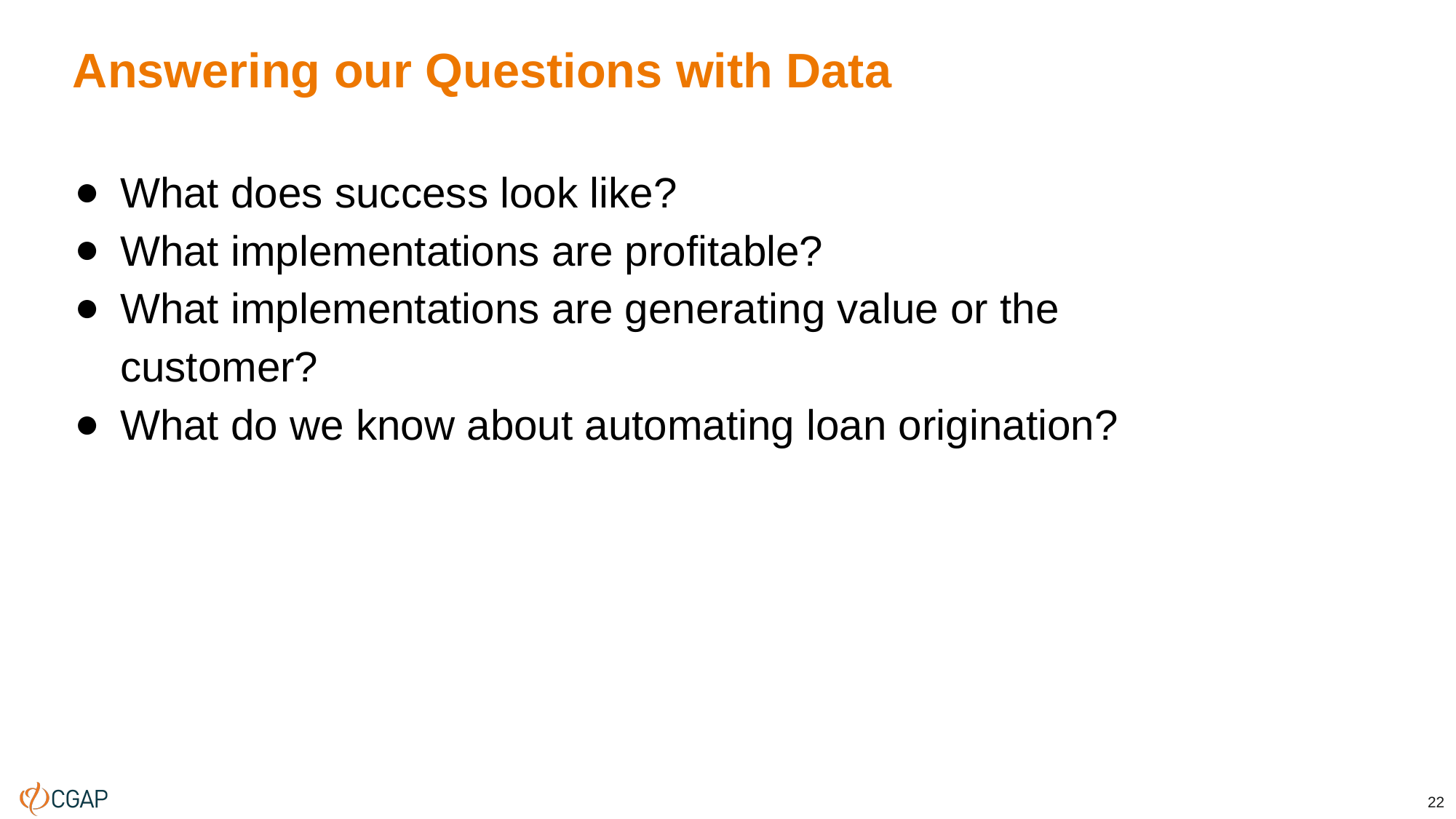

# Answering our Questions with Data
What does success look like?
What implementations are profitable?
What implementations are generating value or the customer?
What do we know about automating loan origination?

22